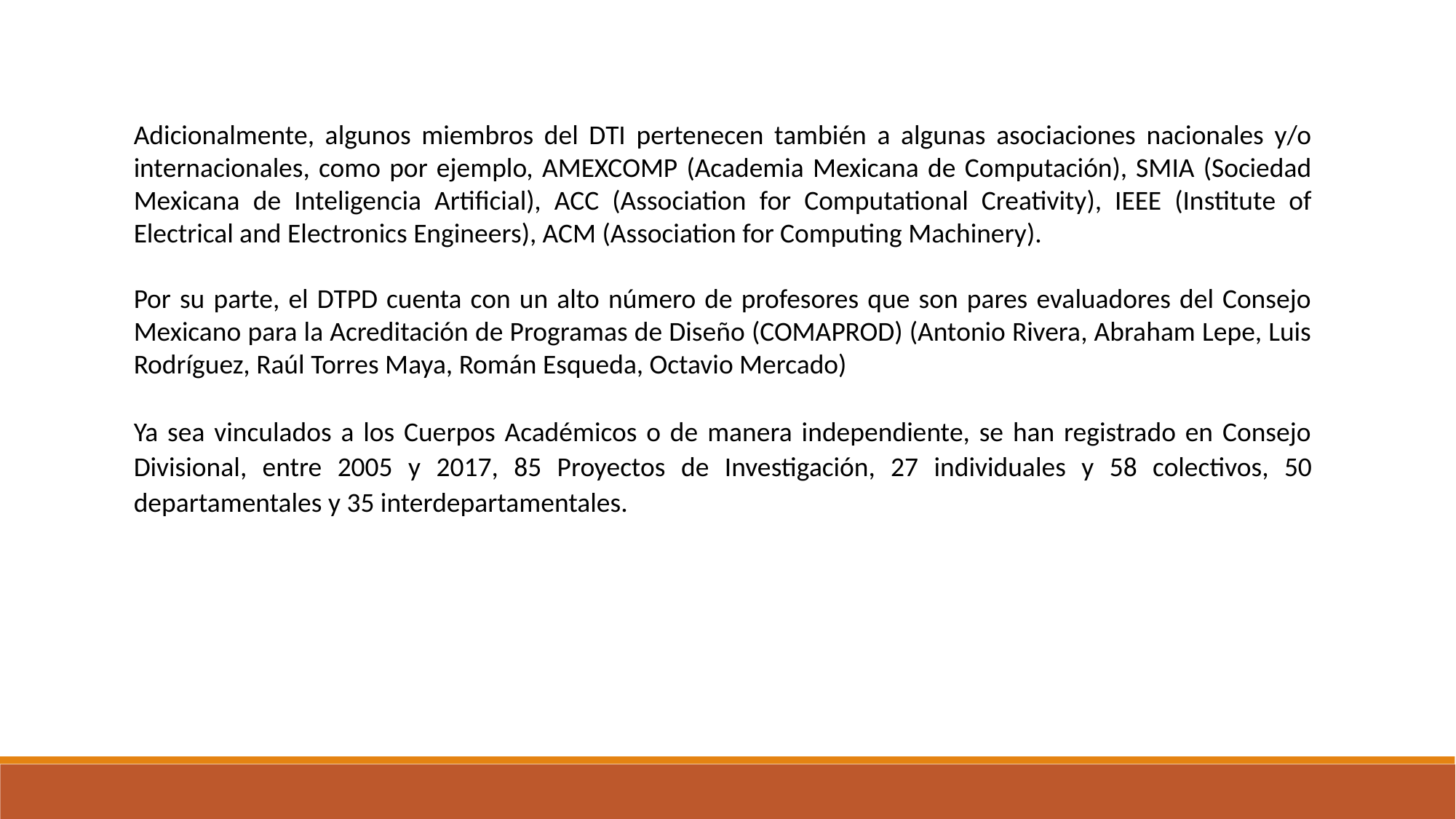

Adicionalmente, algunos miembros del DTI pertenecen también a algunas asociaciones nacionales y/o internacionales, como por ejemplo, AMEXCOMP (Academia Mexicana de Computación), SMIA (Sociedad Mexicana de Inteligencia Artificial), ACC (Association for Computational Creativity), IEEE (Institute of Electrical and Electronics Engineers), ACM (Association for Computing Machinery).

Por su parte, el DTPD cuenta con un alto número de profesores que son pares evaluadores del Consejo Mexicano para la Acreditación de Programas de Diseño (COMAPROD) (Antonio Rivera, Abraham Lepe, Luis Rodríguez, Raúl Torres Maya, Román Esqueda, Octavio Mercado)

Ya sea vinculados a los Cuerpos Académicos o de manera independiente, se han registrado en Consejo Divisional, entre 2005 y 2017, 85 Proyectos de Investigación, 27 individuales y 58 colectivos, 50 departamentales y 35 interdepartamentales.